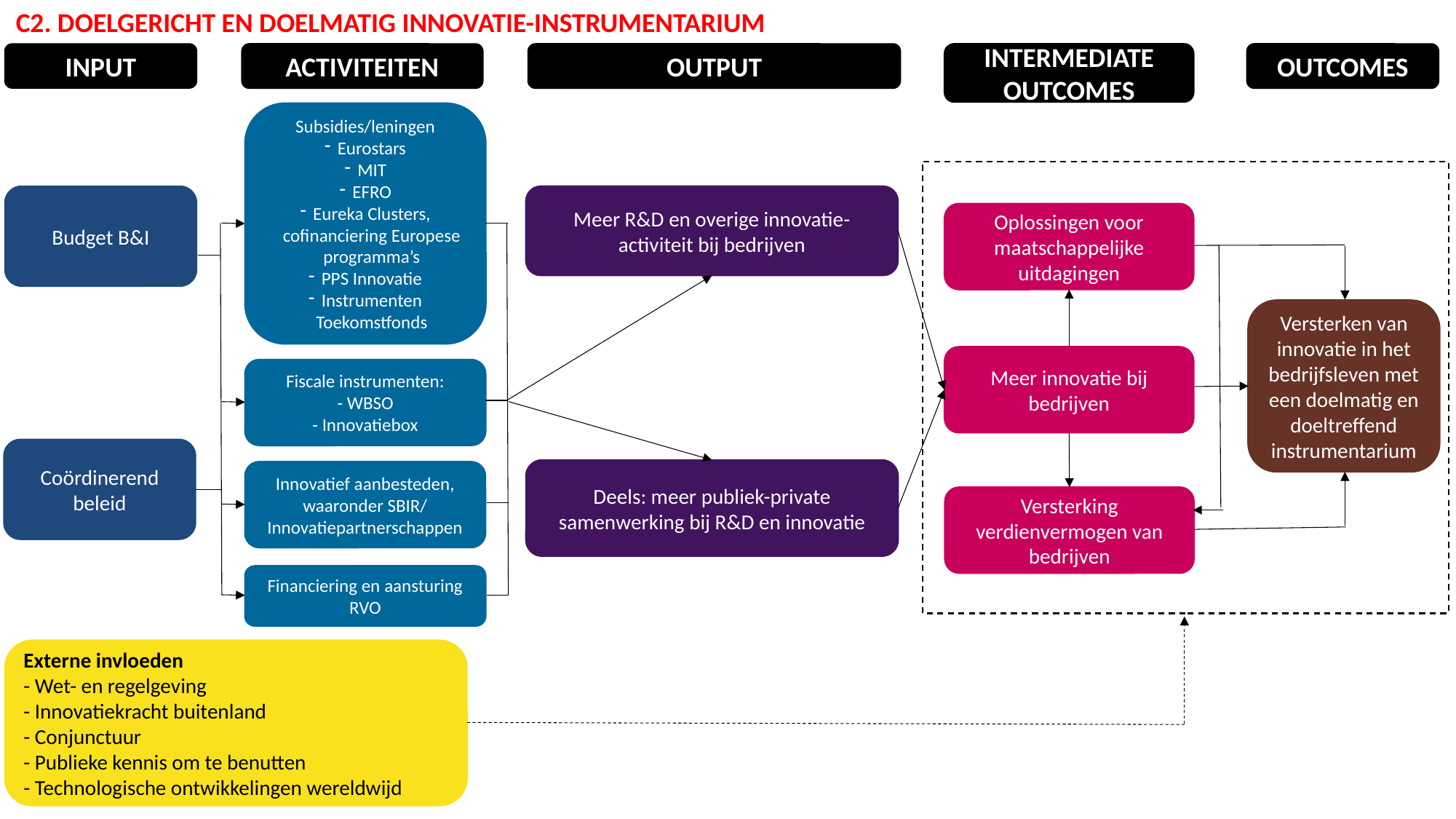

C2. DOELGERICHT EN DOELMATIG INNOVATIE-INSTRUMENTARIUM
INTERMEDIATE OUTCOMES
INPUT
ACTIVITEITEN
OUTPUT
OUTCOMES
Subsidies/leningen
Eurostars
MIT
EFRO
Eureka Clusters, cofinanciering Europese programma’s
PPS Innovatie
Instrumenten Toekomstfonds

Meer R&D en overige innovatie-activiteit bij bedrijven
Budget B&I
Oplossingen voor maatschappelijke uitdagingen
Versterken van innovatie in het bedrijfsleven met een doelmatig en doeltreffend instrumentarium
Meer innovatie bij bedrijven
Fiscale instrumenten:
- WBSO
- Innovatiebox
Coördinerend beleid
Deels: meer publiek-private samenwerking bij R&D en innovatie
Innovatief aanbesteden, waaronder SBIR/
Innovatiepartnerschappen
Versterking verdienvermogen van bedrijven
Financiering en aansturing RVO
Externe invloeden
- Wet- en regelgeving
- Innovatiekracht buitenland
- Conjunctuur
- Publieke kennis om te benutten
- Technologische ontwikkelingen wereldwijd